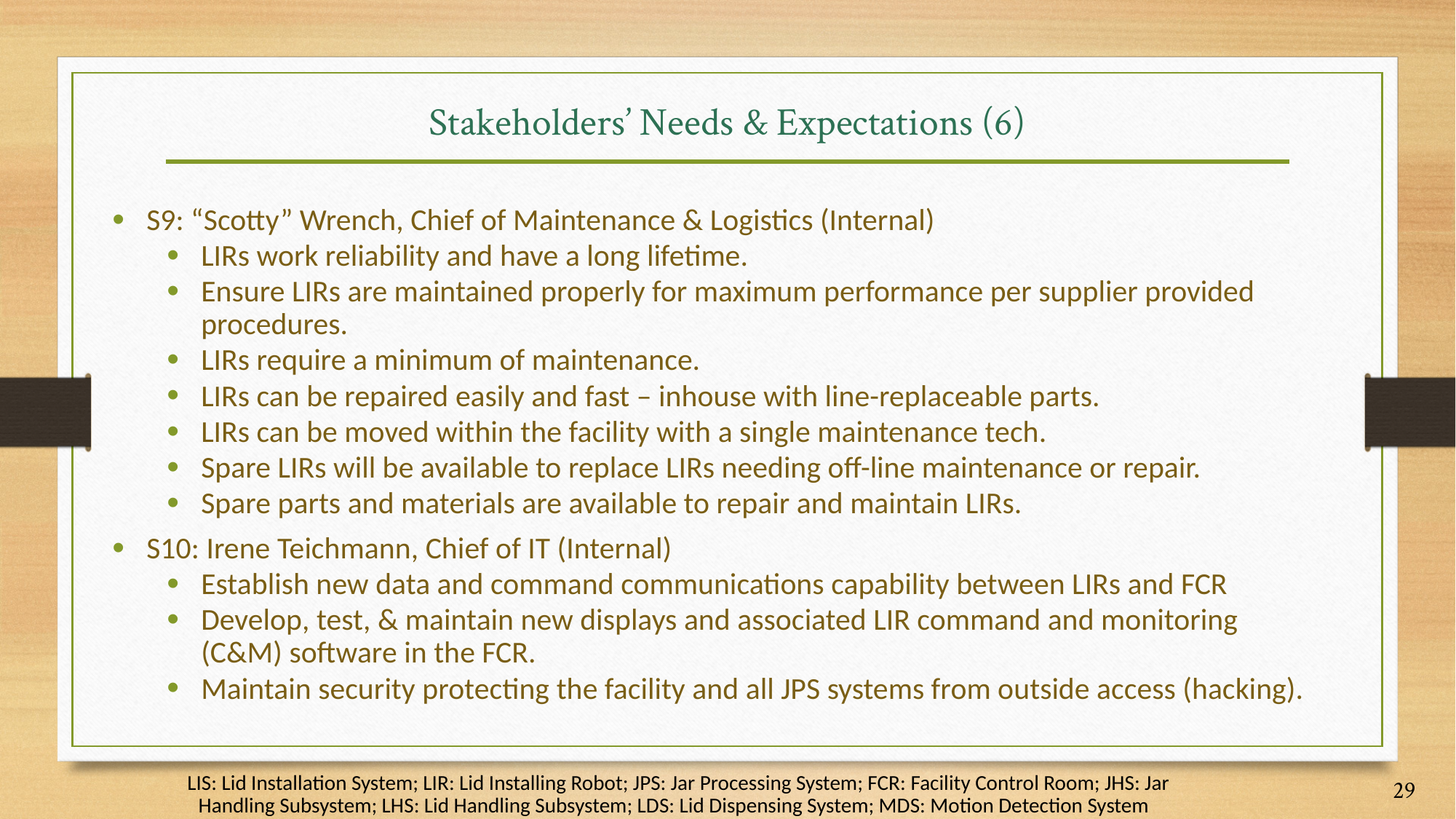

# Stakeholders’ Needs & Expectations (6)
S9: “Scotty” Wrench, Chief of Maintenance & Logistics (Internal)
LIRs work reliability and have a long lifetime.
Ensure LIRs are maintained properly for maximum performance per supplier provided procedures.
LIRs require a minimum of maintenance.
LIRs can be repaired easily and fast – inhouse with line-replaceable parts.
LIRs can be moved within the facility with a single maintenance tech.
Spare LIRs will be available to replace LIRs needing off-line maintenance or repair.
Spare parts and materials are available to repair and maintain LIRs.
S10: Irene Teichmann, Chief of IT (Internal)
Establish new data and command communications capability between LIRs and FCR
Develop, test, & maintain new displays and associated LIR command and monitoring (C&M) software in the FCR.
Maintain security protecting the facility and all JPS systems from outside access (hacking).
LIS: Lid Installation System; LIR: Lid Installing Robot; JPS: Jar Processing System; FCR: Facility Control Room; JHS: Jar Handling Subsystem; LHS: Lid Handling Subsystem; LDS: Lid Dispensing System; MDS: Motion Detection System
29